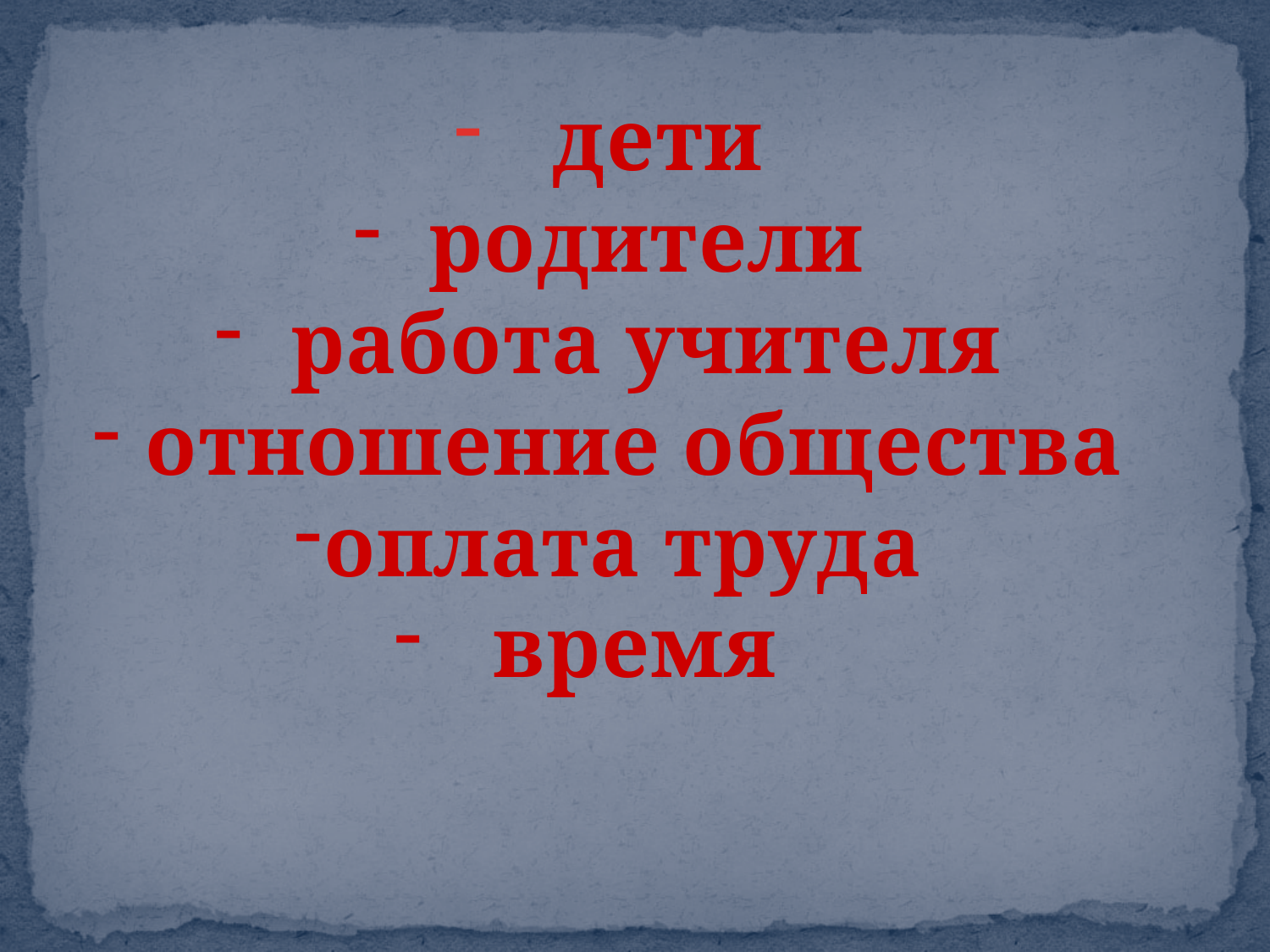

дети
  родители
  работа учителя
 отношение общества
оплата труда
   время